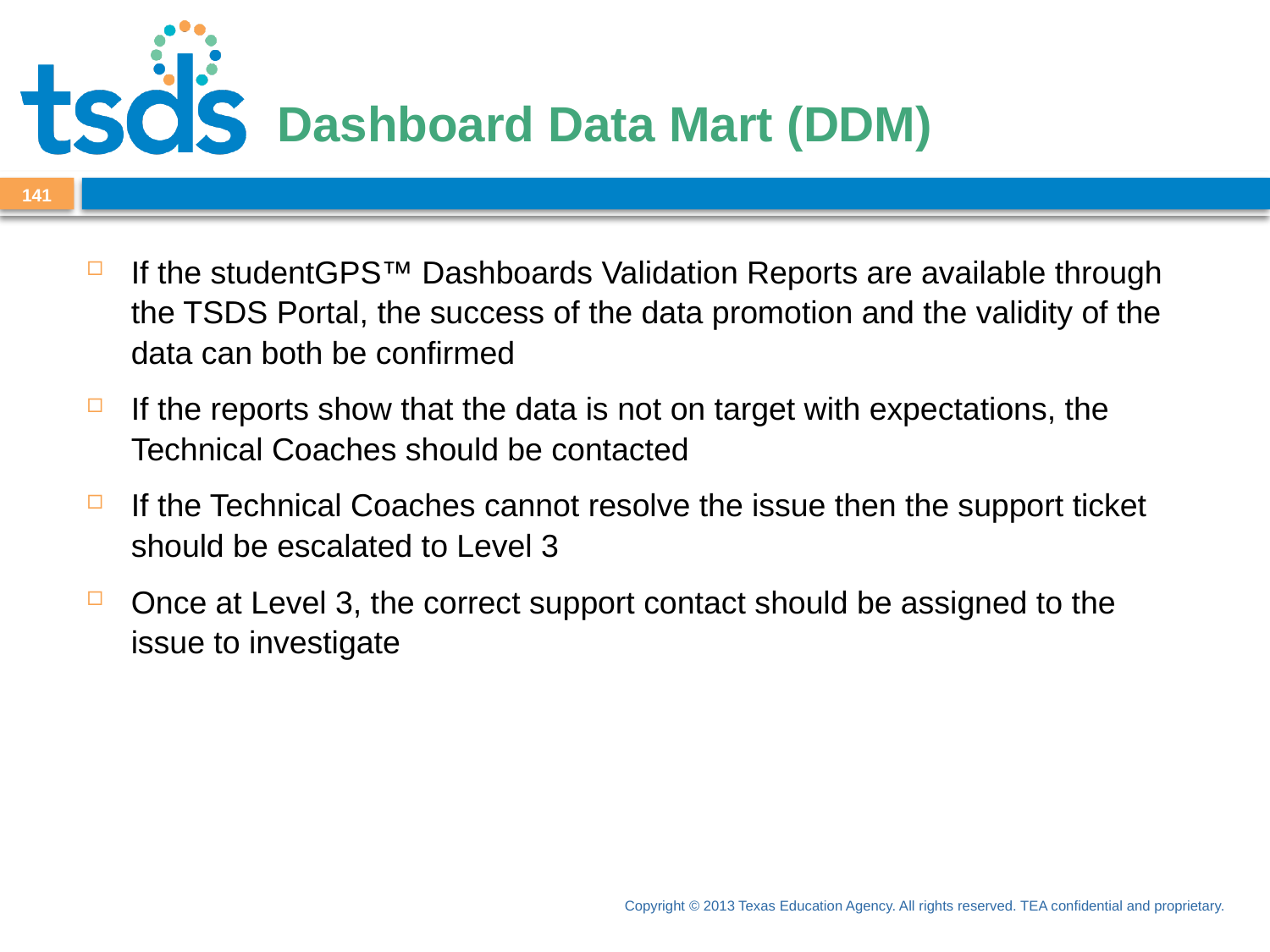

# Dashboard Data Mart (DDM)
141
If the studentGPS™ Dashboards Validation Reports are available through the TSDS Portal, the success of the data promotion and the validity of the data can both be confirmed
If the reports show that the data is not on target with expectations, the Technical Coaches should be contacted
If the Technical Coaches cannot resolve the issue then the support ticket should be escalated to Level 3
Once at Level 3, the correct support contact should be assigned to the issue to investigate